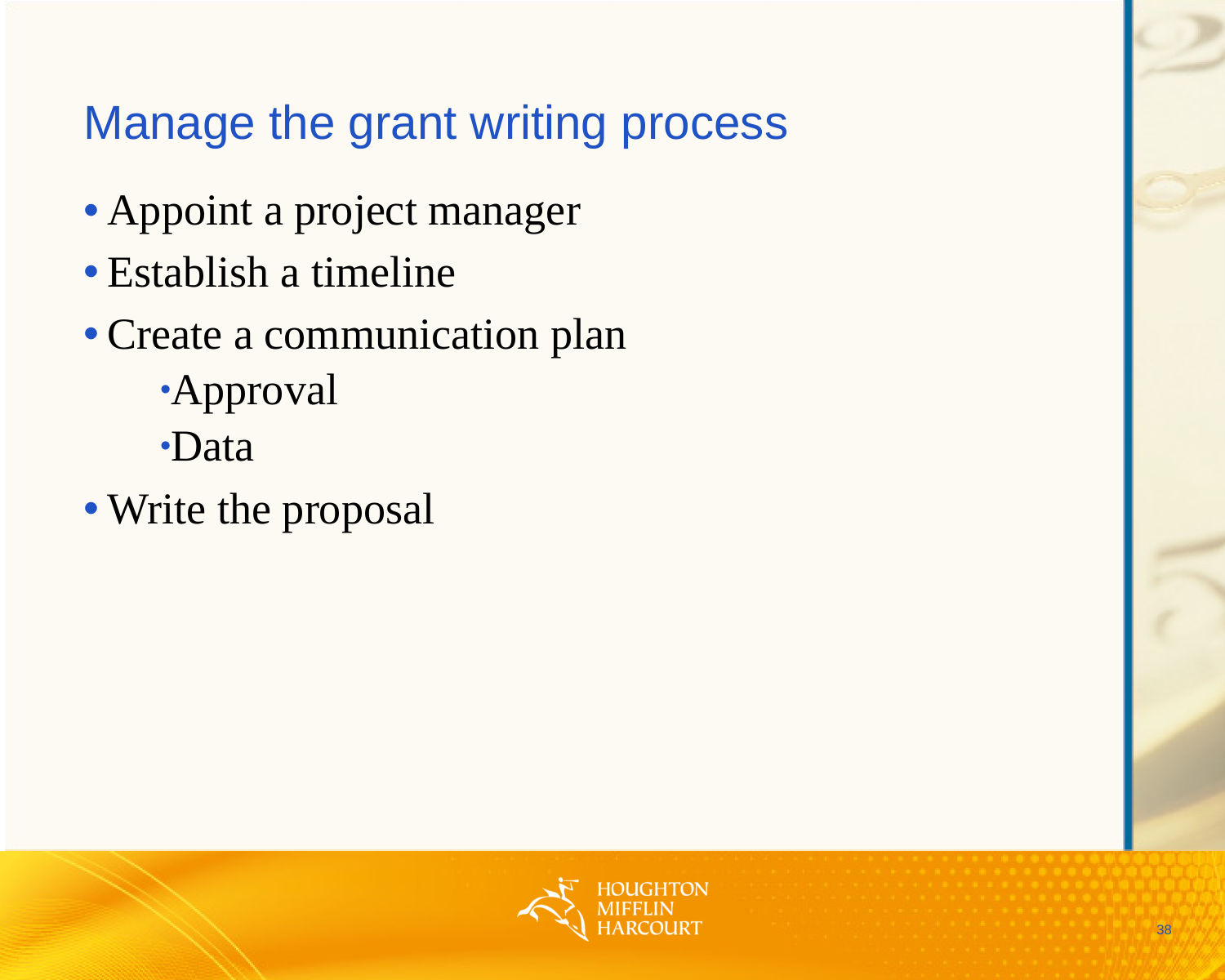

# Manage the grant writing process
Appoint a project manager
Establish a timeline
Create a communication plan
Approval
Data
Write the proposal

38